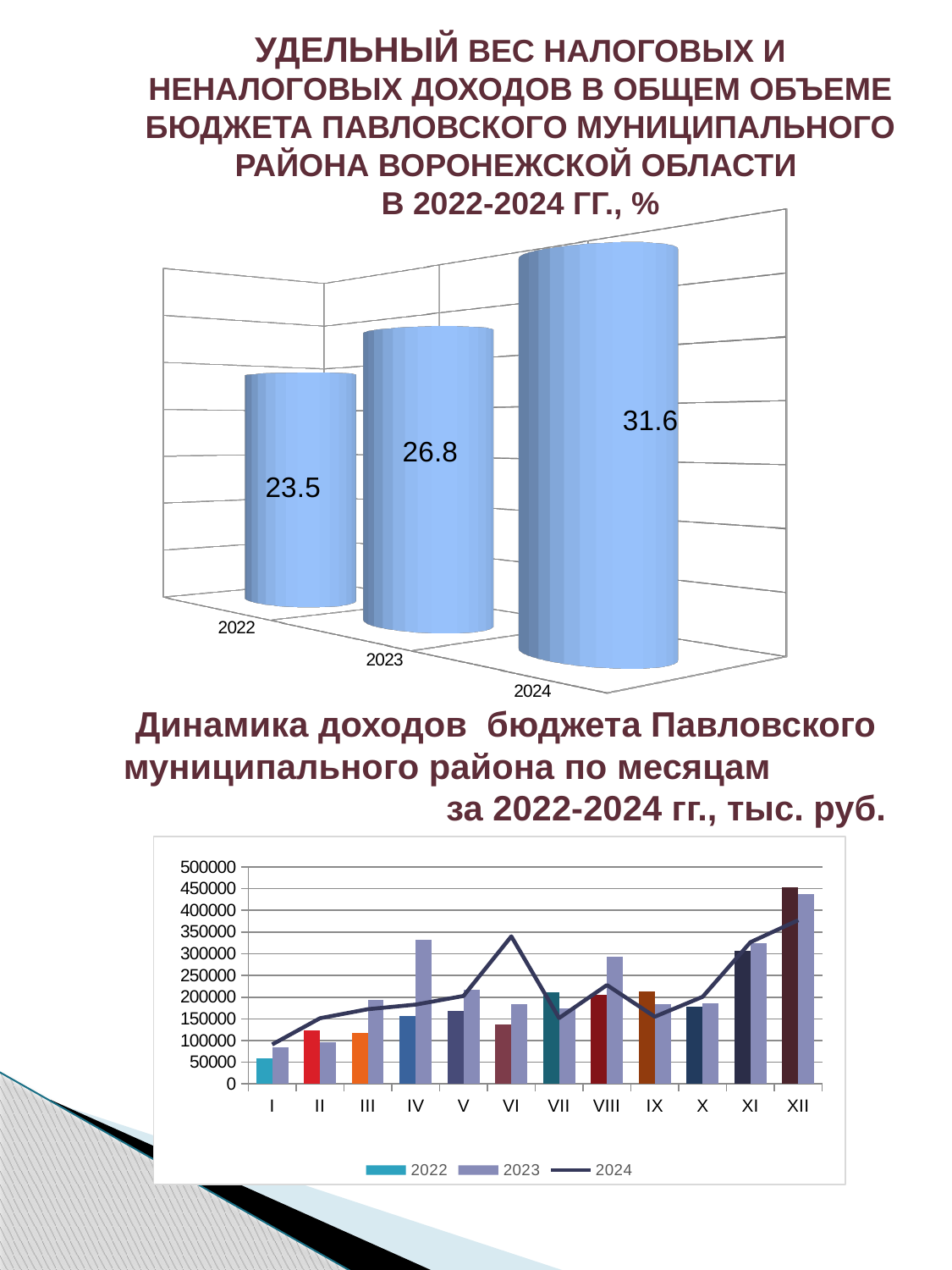

УДЕЛЬНЫЙ ВЕС НАЛОГОВЫХ И НЕНАЛОГОВЫХ ДОХОДОВ В ОБЩЕМ ОБЪЕМЕ БЮДЖЕТА ПАВЛОВСКОГО МУНИЦИПАЛЬНОГО РАЙОНА ВОРОНЕЖСКОЙ ОБЛАСТИ
В 2022-2024 ГГ., %

[unsupported chart]

Динамика доходов  бюджета Павловского муниципального района по месяцам                                              за 2022-2024 гг., тыс. руб.

### Chart

| Category | 2022 | 2023 | 2024 |
|---|---|---|---|
| I | 58954.7 | 84929.0 | 90742.2 |
| II | 123332.8 | 96719.6 | 151286.8 |
| III | 117058.6 | 193735.3 | 172201.7 |
| IV | 156961.9 | 331919.6 | 182716.1 |
| V | 167932.5 | 216621.5 | 202741.8 |
| VI | 136598.6 | 184383.8 | 340040.4 |
| VII | 211065.1 | 174665.0 | 151762.5 |
| VIII | 204443.3 | 292510.8 | 227749.9 |
| IX | 213717.5 | 182847.4 | 154862.4 |
| X | 177345.7 | 186432.5 | 200740.3 |
| XI | 306596.4 | 324167.3 | 326622.9 |
| XII | 453923.7 | 436863.0 | 377367.4 |